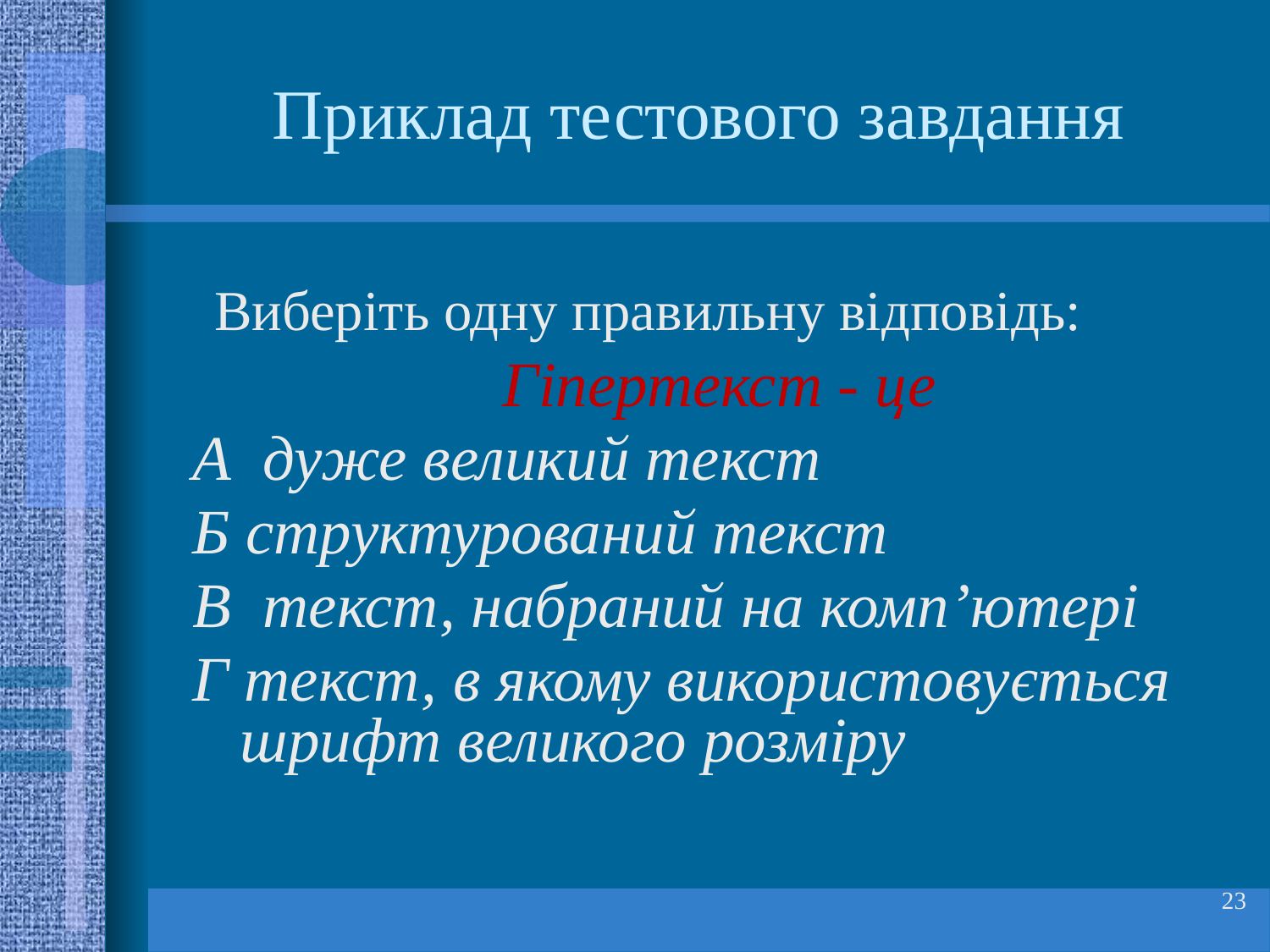

Приклад тестового завдання
 Виберіть одну правильну відповідь:
Гіпертекст - це
А  дуже великий текст
Б структурований текст
В  текст, набраний на комп’ютері
Г текст, в якому використовується шрифт великого розміру
23